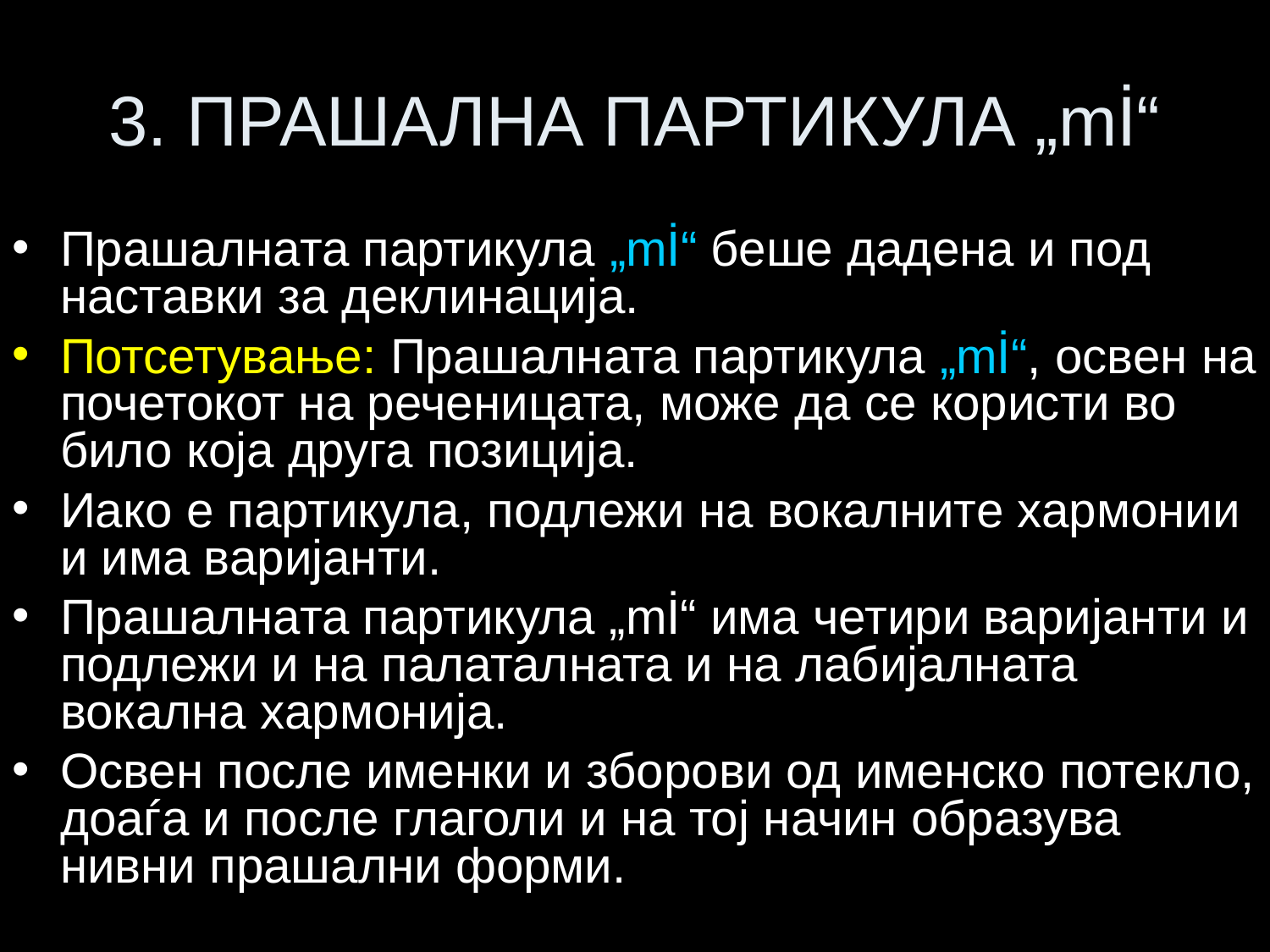

# 3. ПРАШАЛНА ПАРТИКУЛА „mİ“
Прашалната партикула „mİ“ беше дадена и под наставки за деклинација.
Потсетување: Прашалната партикула „mİ“, освен на почетокот на реченицата, може да се користи во било која друга позиција.
Иако е партикула, подлежи на вокалните хармонии и има варијанти.
Прашалната партикула „mİ“ има четири варијанти и подлежи и на палаталната и на лабијалната вокална хармонија.
Освен после именки и зборови од именско потекло, доаѓа и после глаголи и на тој начин образува нивни прашални форми.